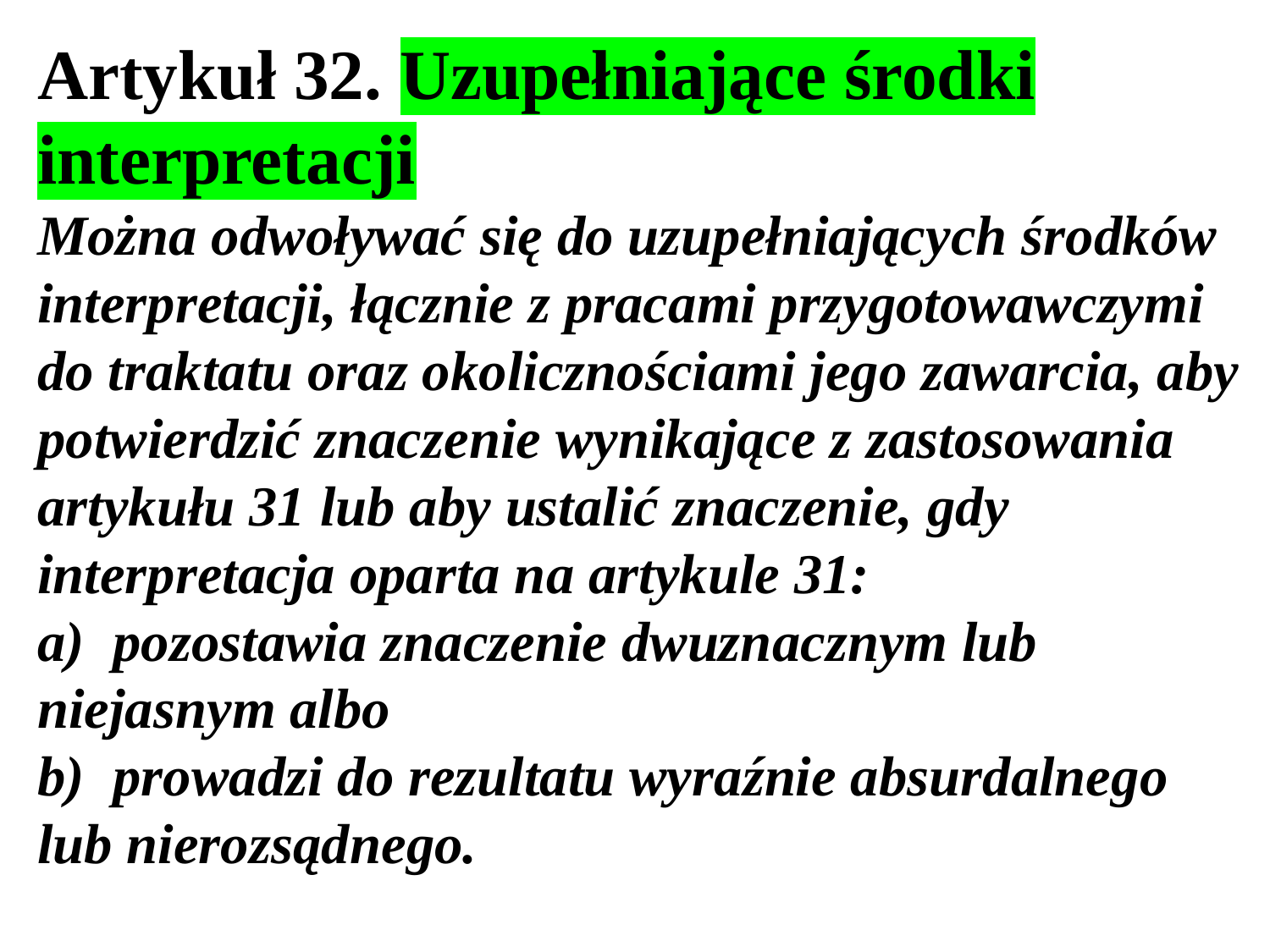

# Artykuł 32. Uzupełniające środki interpretacji Można odwoływać się do uzupełniających środków interpretacji, łącznie z pracami przygotowawczymi do traktatu oraz okolicznościami jego zawarcia, aby potwierdzić znaczenie wynikające z zastosowania artykułu 31 lub aby ustalić znaczenie, gdy interpretacja oparta na artykule 31: a)  pozostawia znaczenie dwuznacznym lub niejasnym albo b)  prowadzi do rezultatu wyraźnie absurdalnego lub nierozsądnego.